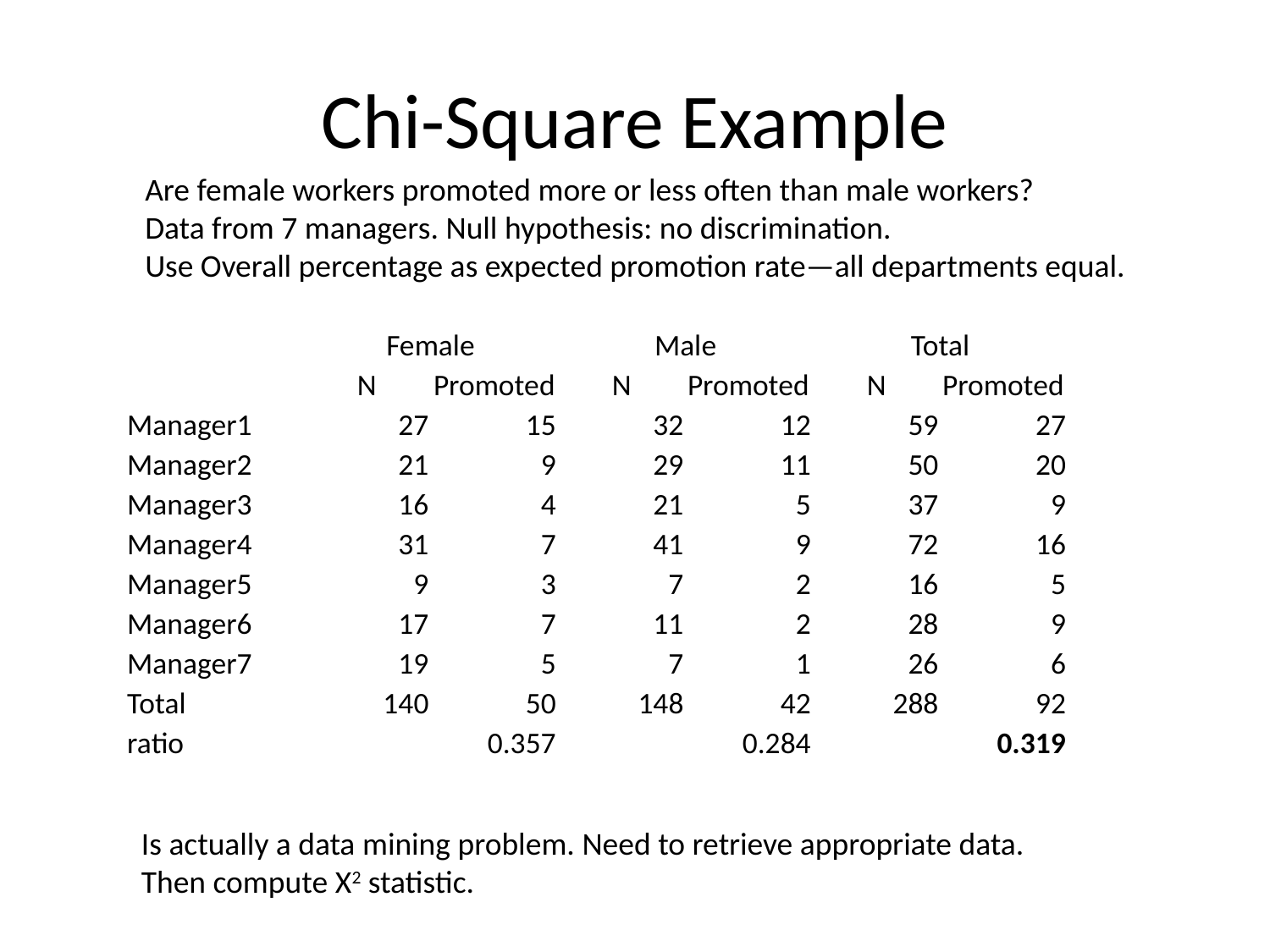

# Chi-Square Example
Are female workers promoted more or less often than male workers?
Data from 7 managers. Null hypothesis: no discrimination.
Use Overall percentage as expected promotion rate—all departments equal.
|  | Female |  | Male |  | Total |  |
| --- | --- | --- | --- | --- | --- | --- |
|  | N | Promoted | N | Promoted | N | Promoted |
| Manager1 | 27 | 15 | 32 | 12 | 59 | 27 |
| Manager2 | 21 | 9 | 29 | 11 | 50 | 20 |
| Manager3 | 16 | 4 | 21 | 5 | 37 | 9 |
| Manager4 | 31 | 7 | 41 | 9 | 72 | 16 |
| Manager5 | 9 | 3 | 7 | 2 | 16 | 5 |
| Manager6 | 17 | 7 | 11 | 2 | 28 | 9 |
| Manager7 | 19 | 5 | 7 | 1 | 26 | 6 |
| Total | 140 | 50 | 148 | 42 | 288 | 92 |
| ratio |  | 0.357 |  | 0.284 |  | 0.319 |
Is actually a data mining problem. Need to retrieve appropriate data.
Then compute X2 statistic.